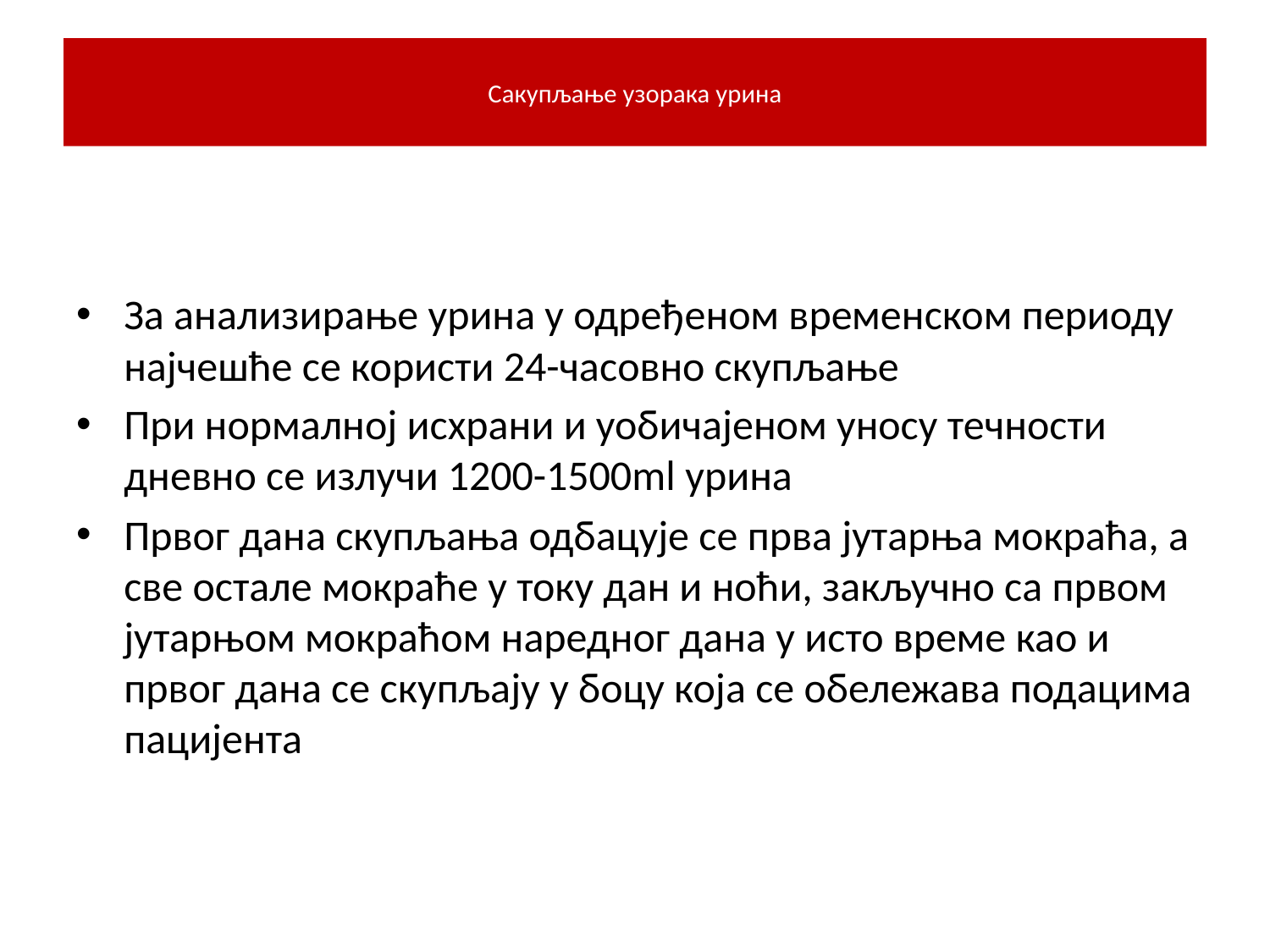

# Сакупљање узорака урина

За анализирање урина у одређеном временском периоду најчешће се користи 24-часовно скупљање
При нормалној исхрани и уобичајеном уносу течности дневно се излучи 1200-1500ml урина
Првог дана скупљања одбацује се прва јутарња мокраћа, а све остале мокраће у току дан и ноћи, закључно са првом јутарњом мокраћом наредног дана у исто време као и првог дана се скупљају у боцу која се обележава подацима пацијента